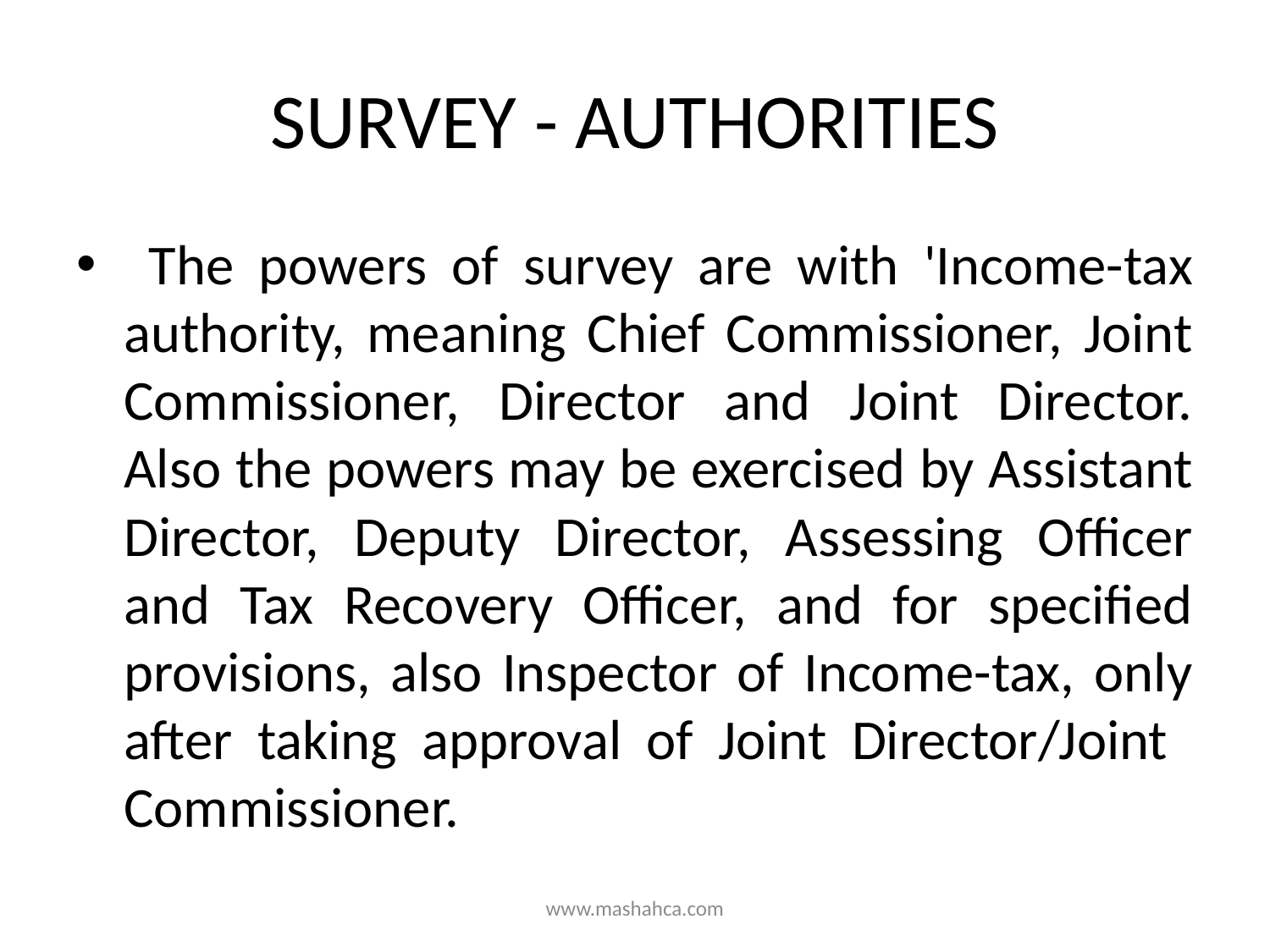

# SURVEY - AUTHORITIES
 The powers of survey are with 'Income-tax authority, meaning Chief Commissioner, Joint Commissioner, Director and Joint Director. Also the powers may be exercised by Assistant Director, Deputy Director, Assessing Officer and Tax Recovery Officer, and for specified provisions, also Inspector of Income-tax, only after taking approval of Joint Director/Joint
Commissioner.
www.mashahca.com